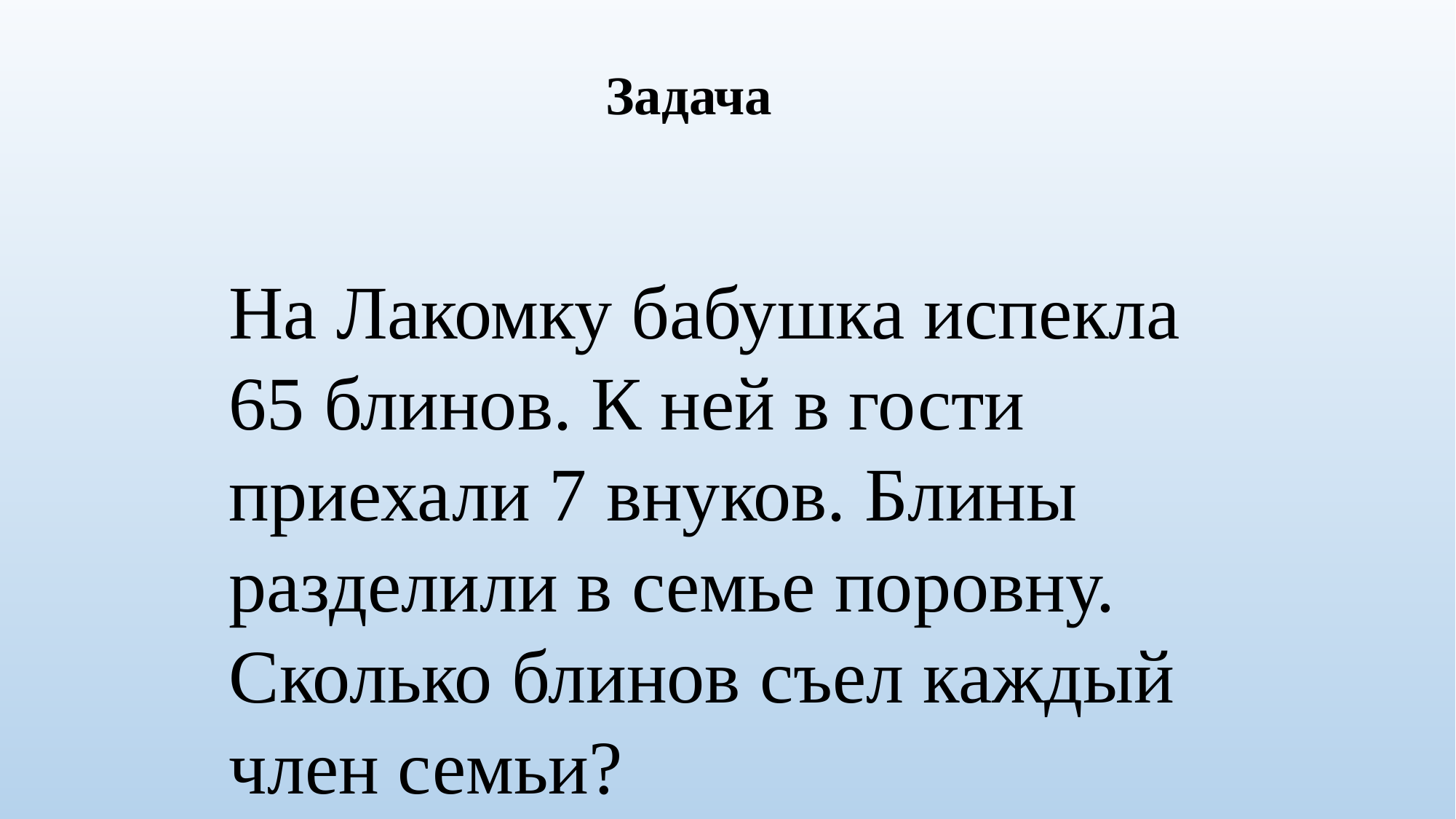

Задача
На Лакомку бабушка испекла 65 блинов. К ней в гости приехали 7 внуков. Блины разделили в семье поровну. Сколько блинов съел каждый член семьи?